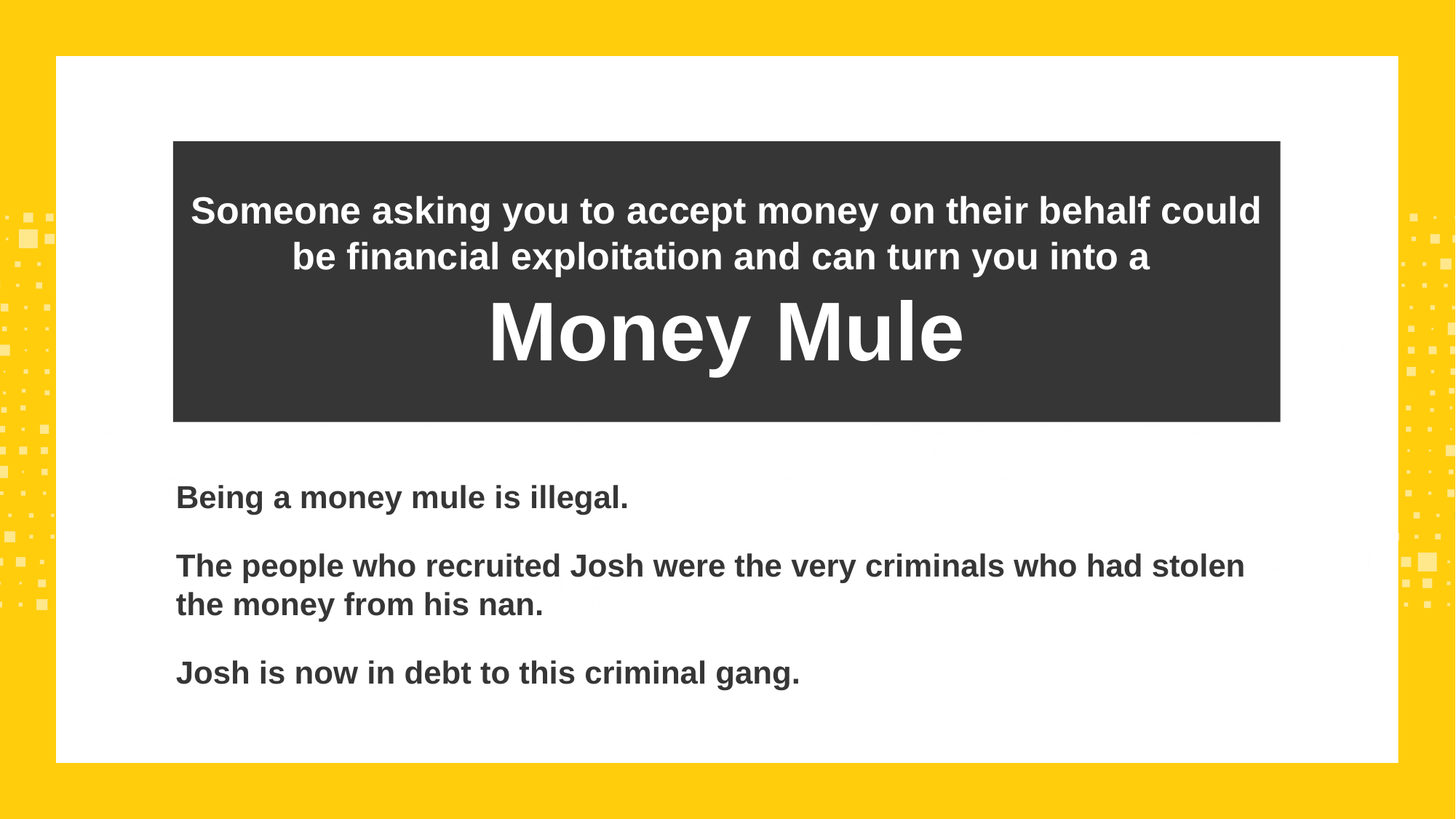

# Slide 18
Someone asking you to accept money on their behalf could be financial exploitation and can turn you into a
Money Mule
Being a money mule is illegal.
The people who recruited Josh were the very criminals who had stolen the money from his nan.
Josh is now in debt to this criminal gang.